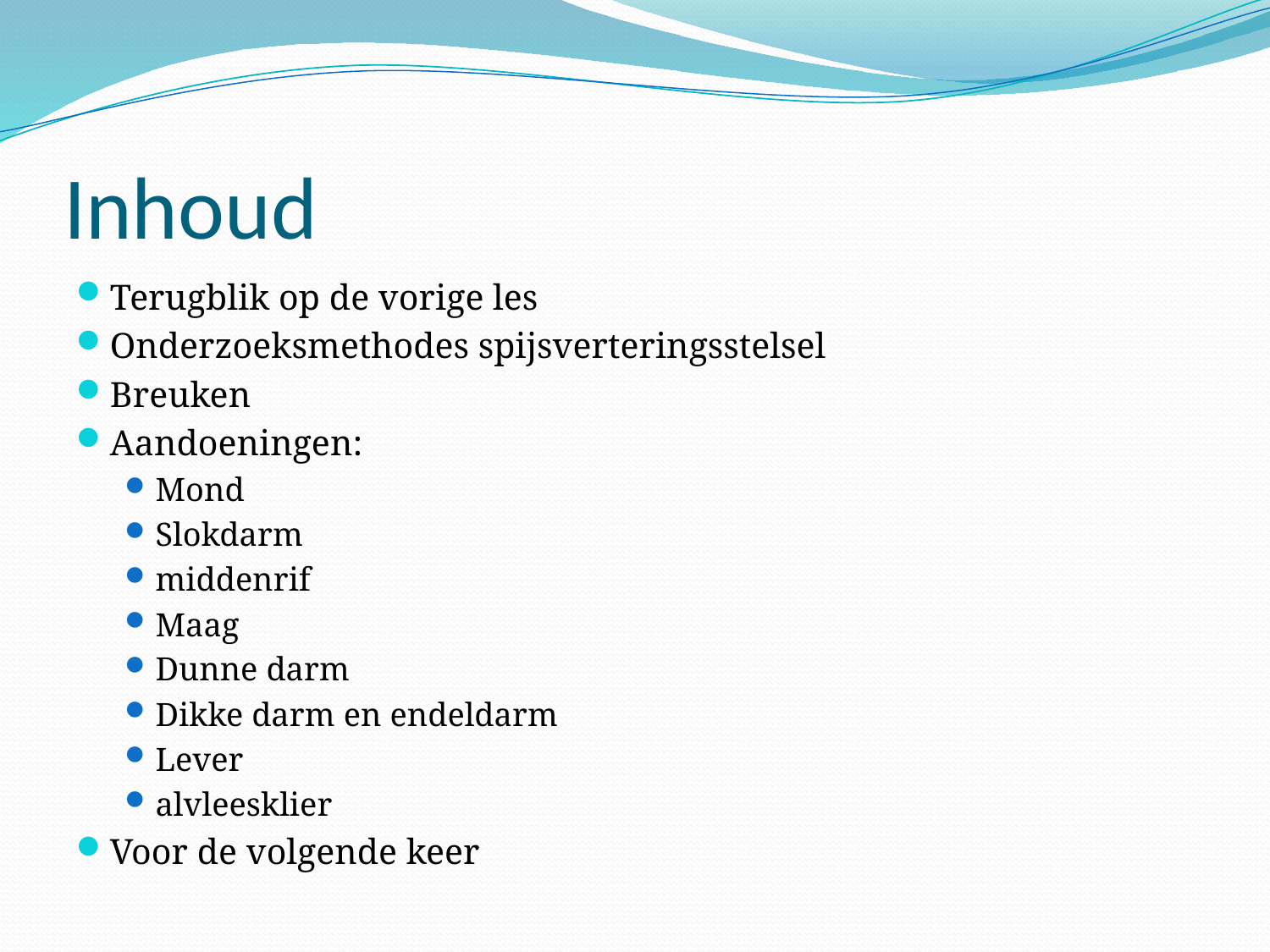

# Inhoud
Terugblik op de vorige les
Onderzoeksmethodes spijsverteringsstelsel
Breuken
Aandoeningen:
Mond
Slokdarm
middenrif
Maag
Dunne darm
Dikke darm en endeldarm
Lever
alvleesklier
Voor de volgende keer